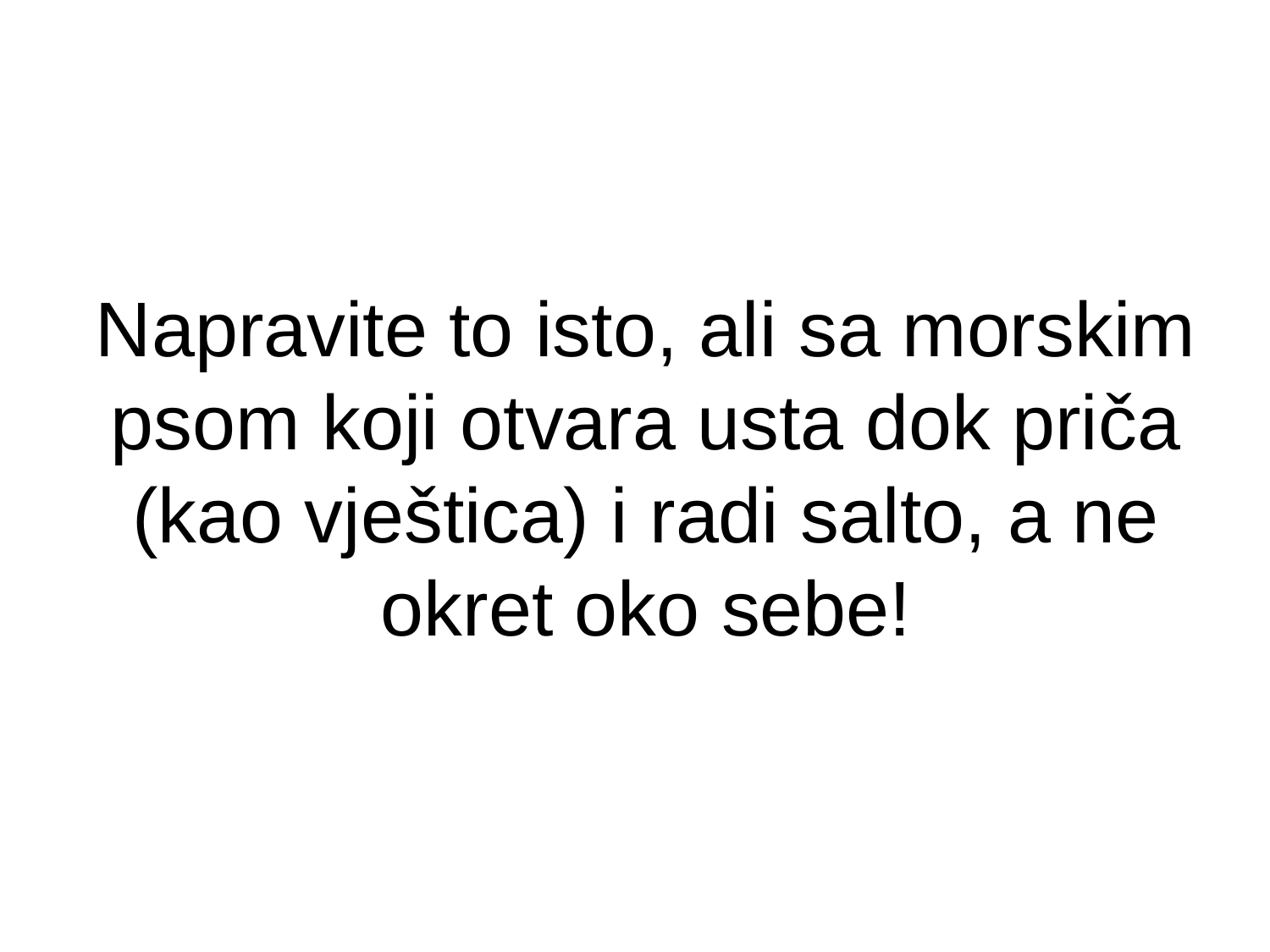

# Napravite to isto, ali sa morskim psom koji otvara usta dok priča (kao vještica) i radi salto, a ne okret oko sebe!